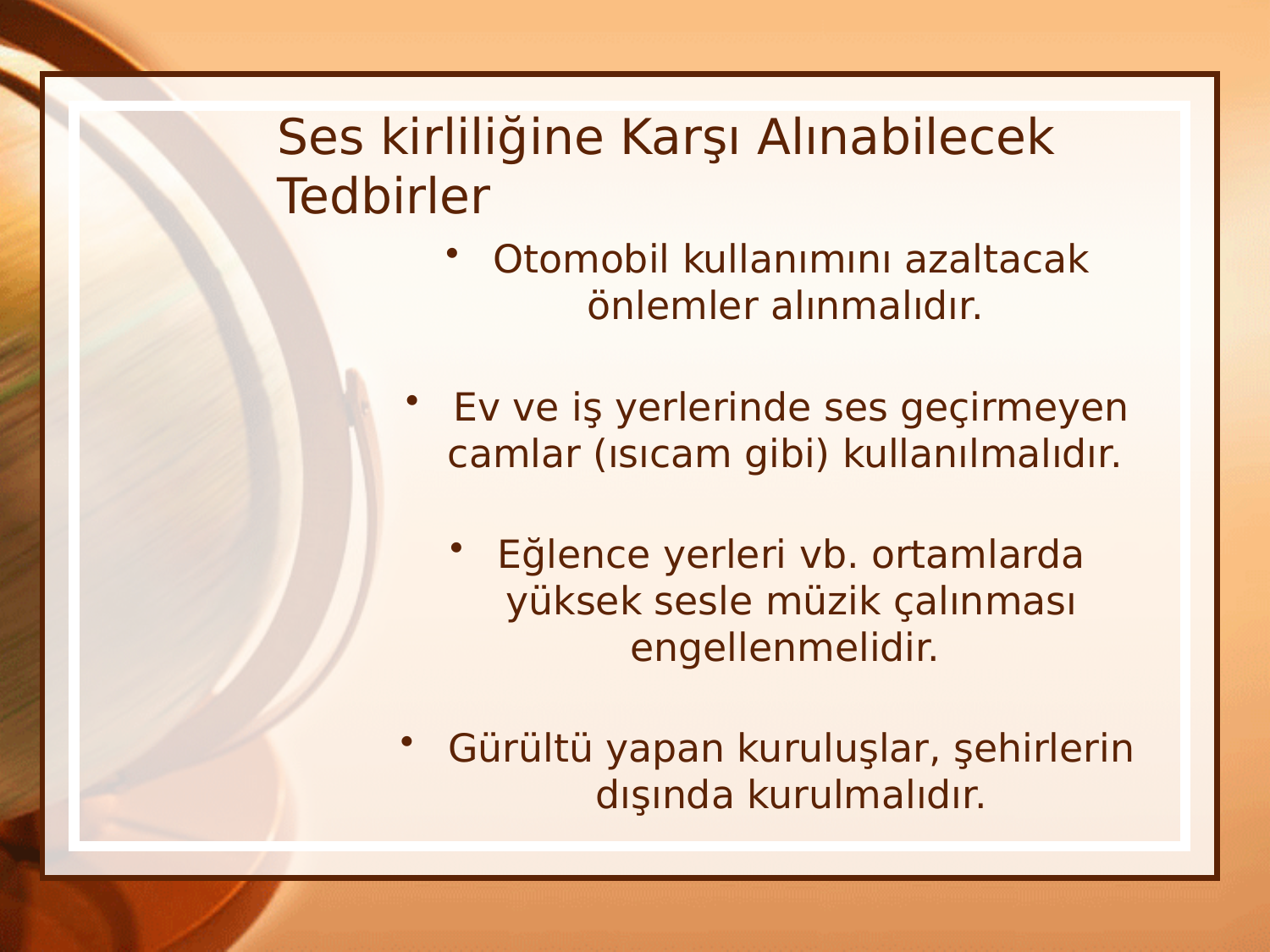

# Ses kirliliğine Karşı Alınabilecek Tedbirler
Otomobil kullanımını azaltacak önlemler alınmalıdır.
Ev ve iş yerlerinde ses geçirmeyen camlar (ısıcam gibi) kullanılmalıdır.
Eğlence yerleri vb. ortamlarda yüksek sesle müzik çalınması engellenmelidir.
Gürültü yapan kuruluşlar, şehirlerin dışında kurulmalıdır.